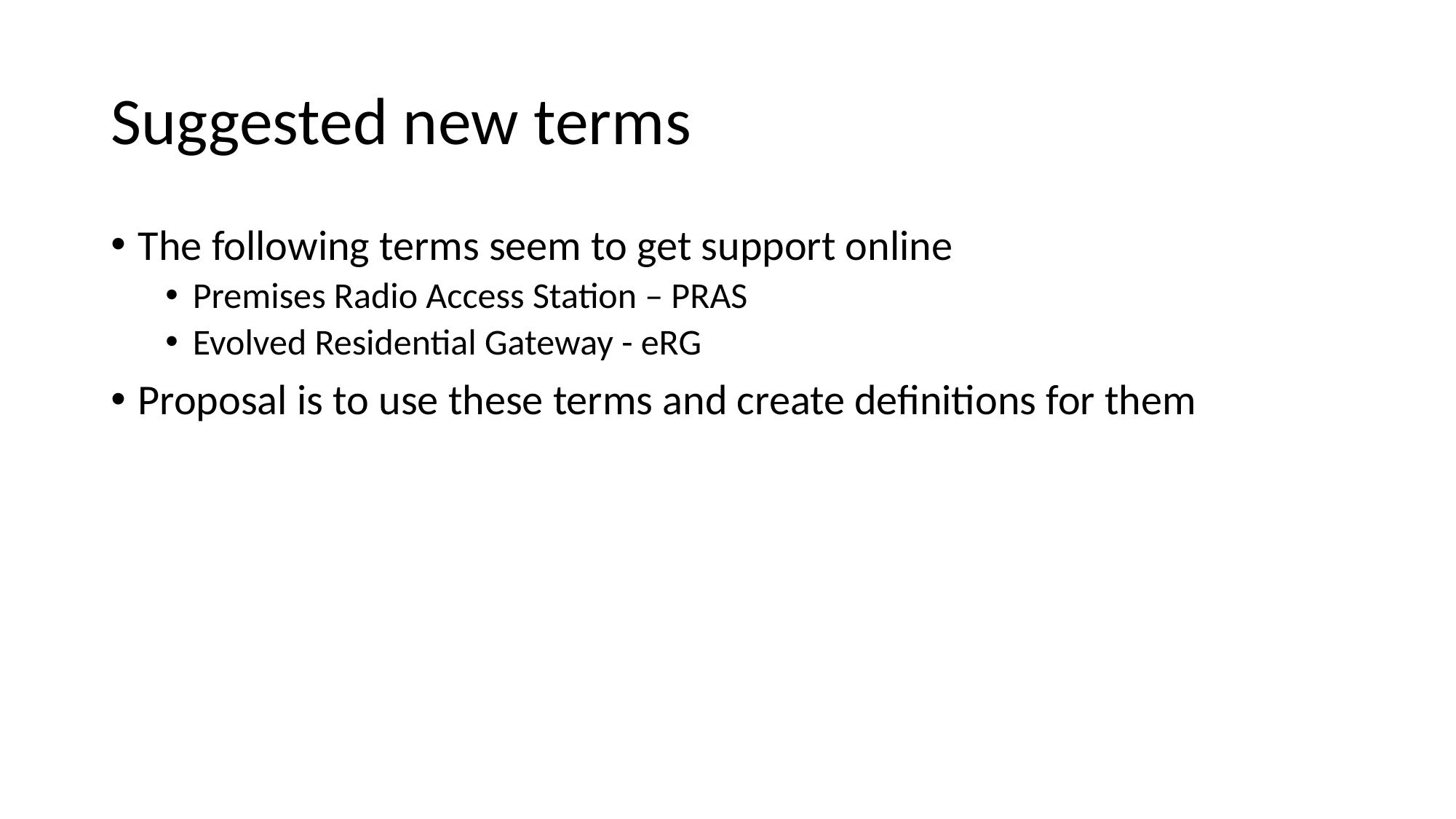

# Suggested new terms
The following terms seem to get support online
Premises Radio Access Station – PRAS
Evolved Residential Gateway - eRG
Proposal is to use these terms and create definitions for them